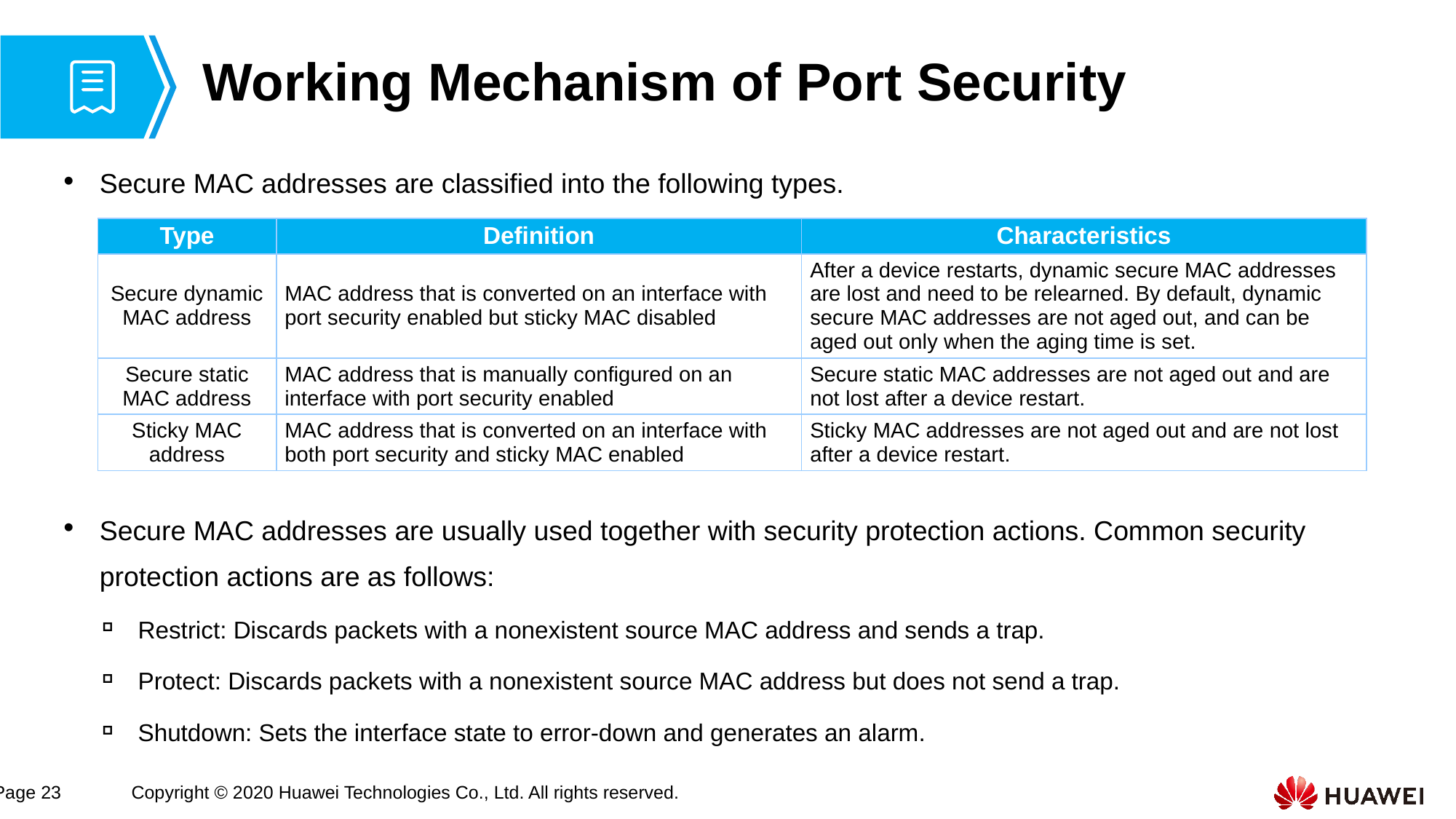

# Working Mechanism of Port Security
Secure MAC addresses are classified into the following types.

Secure MAC addresses are usually used together with security protection actions. Common security protection actions are as follows:
Restrict: Discards packets with a nonexistent source MAC address and sends a trap.
Protect: Discards packets with a nonexistent source MAC address but does not send a trap.
Shutdown: Sets the interface state to error-down and generates an alarm.

| Type | Definition | Characteristics |
| --- | --- | --- |
| Secure dynamic MAC address | MAC address that is converted on an interface with port security enabled but sticky MAC disabled | After a device restarts, dynamic secure MAC addresses are lost and need to be relearned. By default, dynamic secure MAC addresses are not aged out, and can be aged out only when the aging time is set. |
| Secure static MAC address | MAC address that is manually configured on an interface with port security enabled | Secure static MAC addresses are not aged out and are not lost after a device restart. |
| Sticky MAC address | MAC address that is converted on an interface with both port security and sticky MAC enabled | Sticky MAC addresses are not aged out and are not lost after a device restart. |